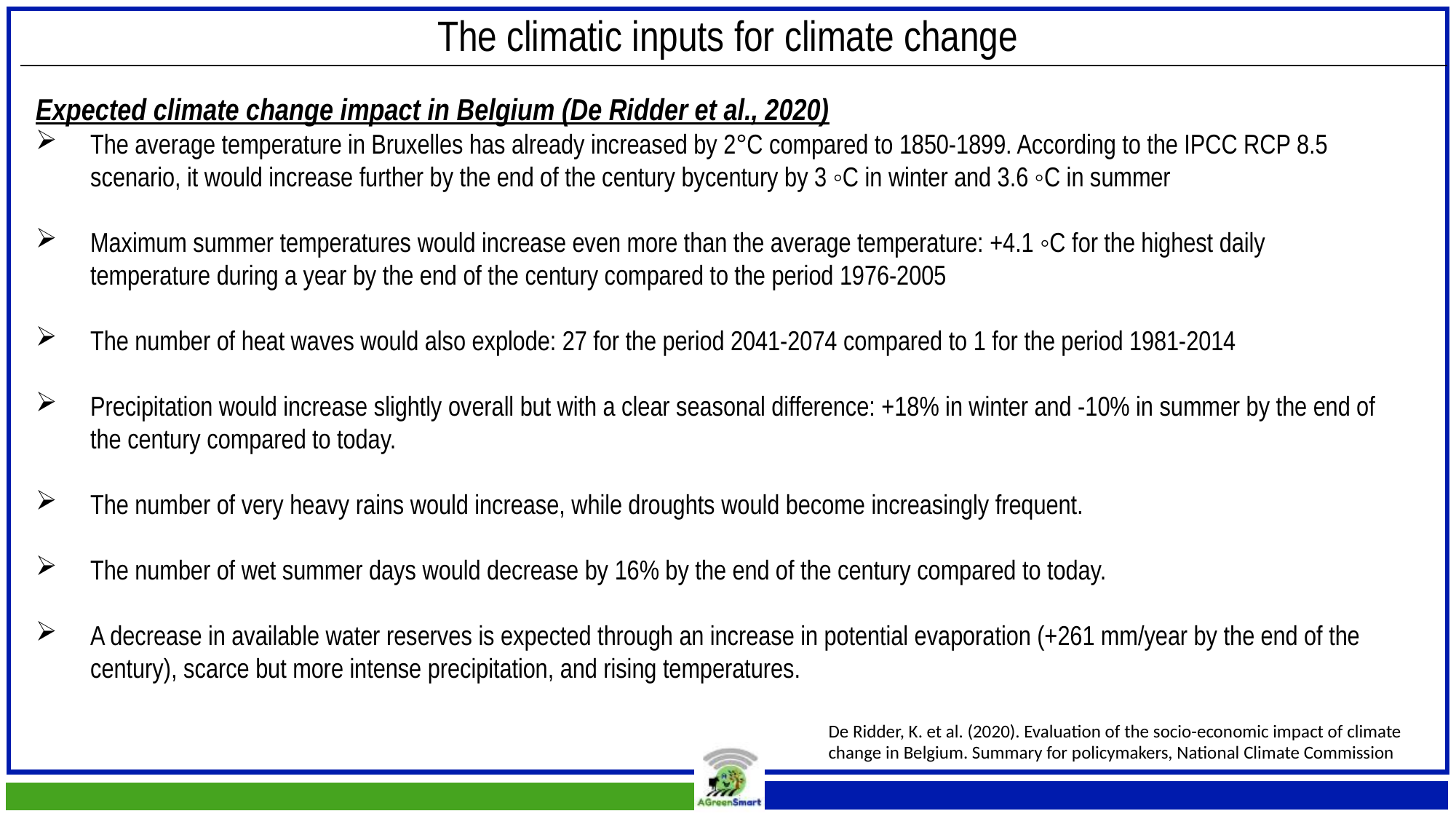

The climatic inputs for climate change
Expected climate change impact in Belgium (De Ridder et al., 2020)
The average temperature in Bruxelles has already increased by 2°C compared to 1850-1899. According to the IPCC RCP 8.5 scenario, it would increase further by the end of the century bycentury by 3 ◦C in winter and 3.6 ◦C in summer

Maximum summer temperatures would increase even more than the average temperature: +4.1 ◦C for the highest daily temperature during a year by the end of the century compared to the period 1976-2005

The number of heat waves would also explode: 27 for the period 2041-2074 compared to 1 for the period 1981-2014

Precipitation would increase slightly overall but with a clear seasonal difference: +18% in winter and -10% in summer by the end of the century compared to today.

The number of very heavy rains would increase, while droughts would become increasingly frequent.

The number of wet summer days would decrease by 16% by the end of the century compared to today.

A decrease in available water reserves is expected through an increase in potential evaporation (+261 mm/year by the end of the century), scarce but more intense precipitation, and rising temperatures.
De Ridder, K. et al. (2020). Evaluation of the socio-economic impact of climate change in Belgium. Summary for policymakers, National Climate Commission